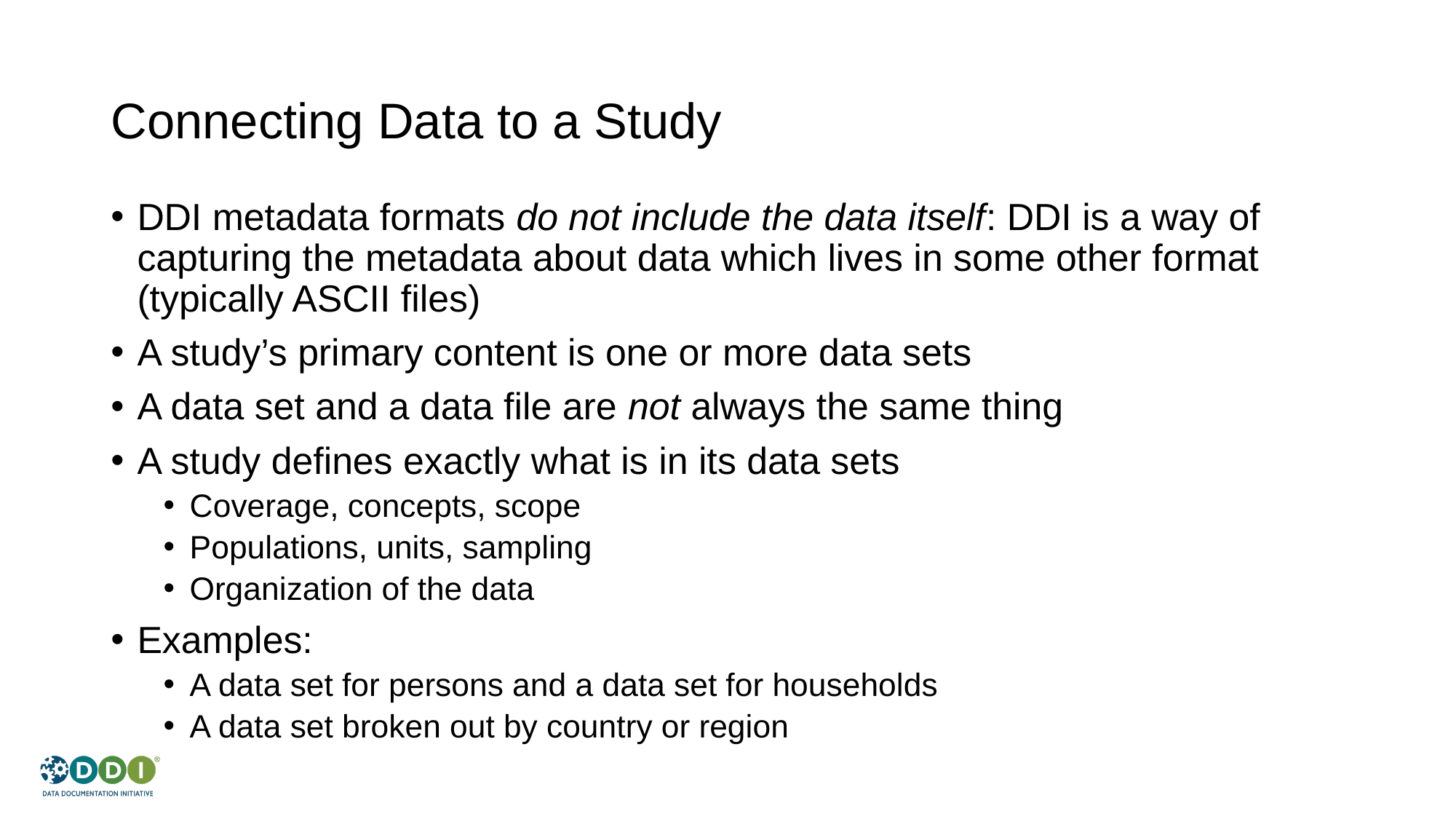

# Connecting Data to a Study
DDI metadata formats do not include the data itself: DDI is a way of capturing the metadata about data which lives in some other format (typically ASCII files)
A study’s primary content is one or more data sets
A data set and a data file are not always the same thing
A study defines exactly what is in its data sets
Coverage, concepts, scope
Populations, units, sampling
Organization of the data
Examples:
A data set for persons and a data set for households
A data set broken out by country or region